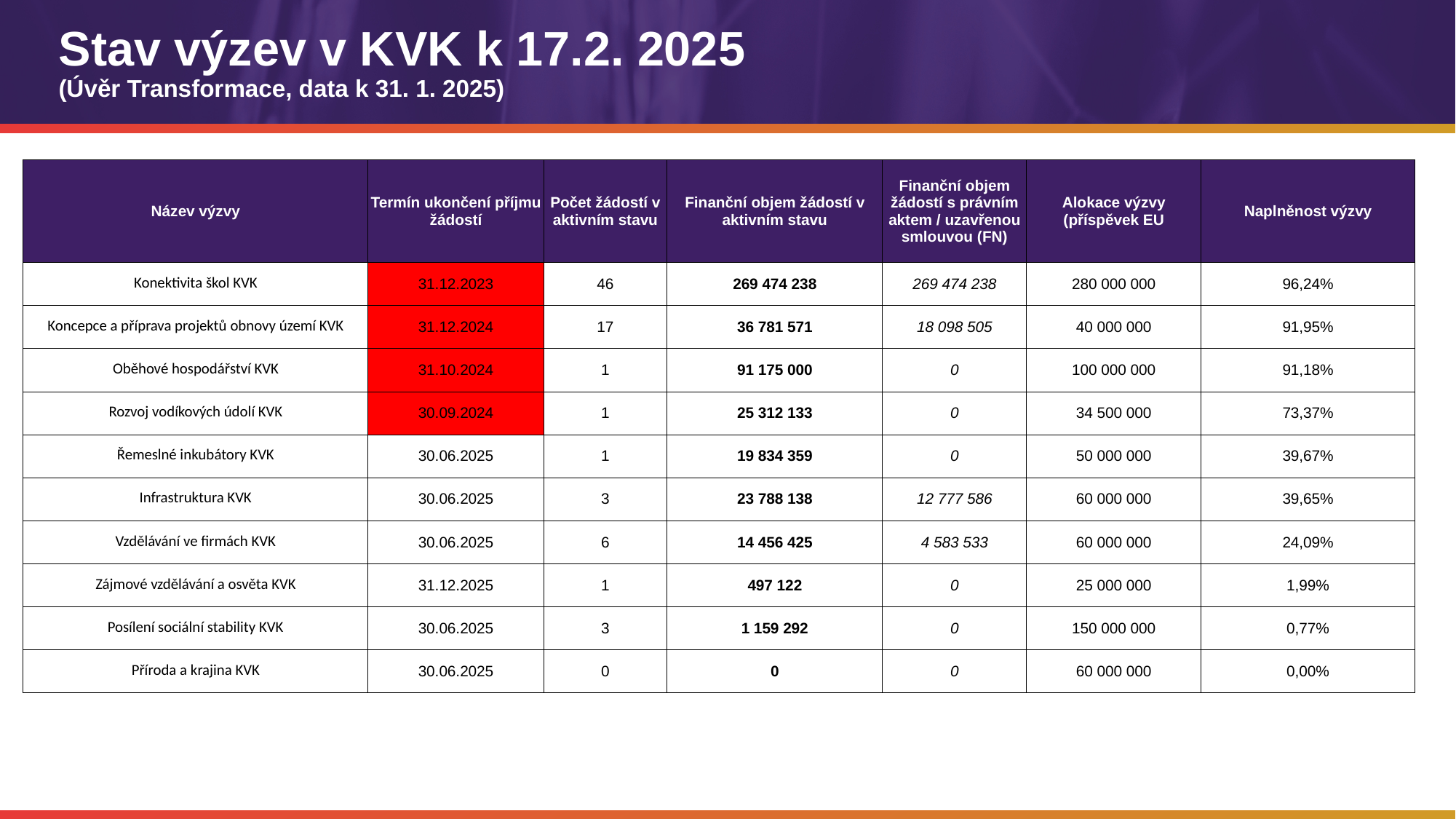

Stav výzev v KVK k 17.2. 2025
(Úvěr Transformace, data k 31. 1. 2025)
| Název výzvy | Termín ukončení příjmu žádostí | Počet žádostí v aktivním stavu | Finanční objem žádostí v aktivním stavu | Finanční objem žádostí s právním aktem / uzavřenou smlouvou (FN) | Alokace výzvy (příspěvek EU | Naplněnost výzvy |
| --- | --- | --- | --- | --- | --- | --- |
| Konektivita škol KVK | 31.12.2023 | 46 | 269 474 238 | 269 474 238 | 280 000 000 | 96,24% |
| Koncepce a příprava projektů obnovy území KVK | 31.12.2024 | 17 | 36 781 571 | 18 098 505 | 40 000 000 | 91,95% |
| Oběhové hospodářství KVK | 31.10.2024 | 1 | 91 175 000 | 0 | 100 000 000 | 91,18% |
| Rozvoj vodíkových údolí KVK | 30.09.2024 | 1 | 25 312 133 | 0 | 34 500 000 | 73,37% |
| Řemeslné inkubátory KVK | 30.06.2025 | 1 | 19 834 359 | 0 | 50 000 000 | 39,67% |
| Infrastruktura KVK | 30.06.2025 | 3 | 23 788 138 | 12 777 586 | 60 000 000 | 39,65% |
| Vzdělávání ve firmách KVK | 30.06.2025 | 6 | 14 456 425 | 4 583 533 | 60 000 000 | 24,09% |
| Zájmové vzdělávání a osvěta KVK | 31.12.2025 | 1 | 497 122 | 0 | 25 000 000 | 1,99% |
| Posílení sociální stability KVK | 30.06.2025 | 3 | 1 159 292 | 0 | 150 000 000 | 0,77% |
| Příroda a krajina KVK | 30.06.2025 | 0 | 0 | 0 | 60 000 000 | 0,00% |